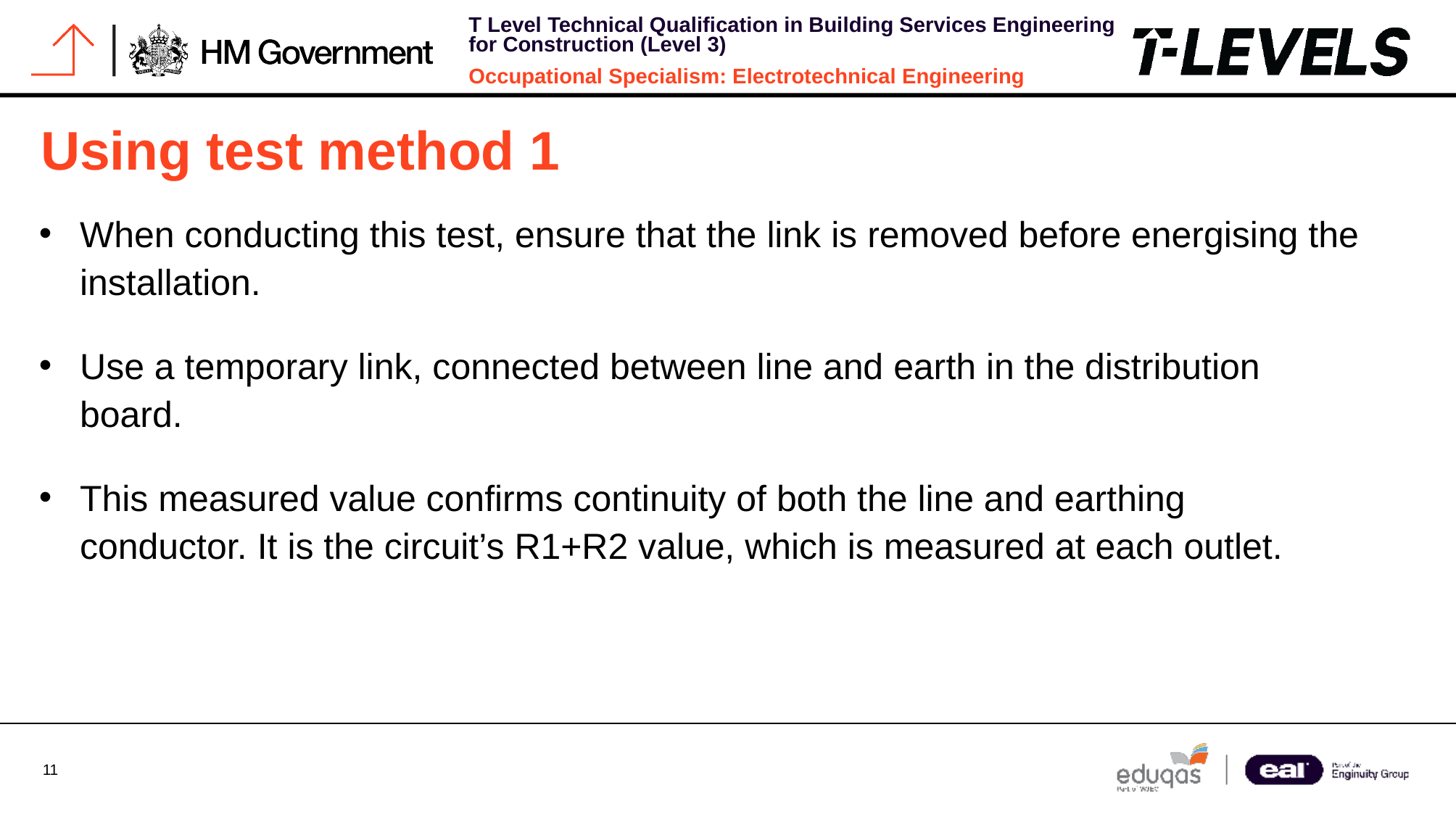

# Using test method 1
When conducting this test, ensure that the link is removed before energising the installation.
Use a temporary link, connected between line and earth in the distribution board.
This measured value confirms continuity of both the line and earthing conductor. It is the circuit’s R1+R2 value, which is measured at each outlet.